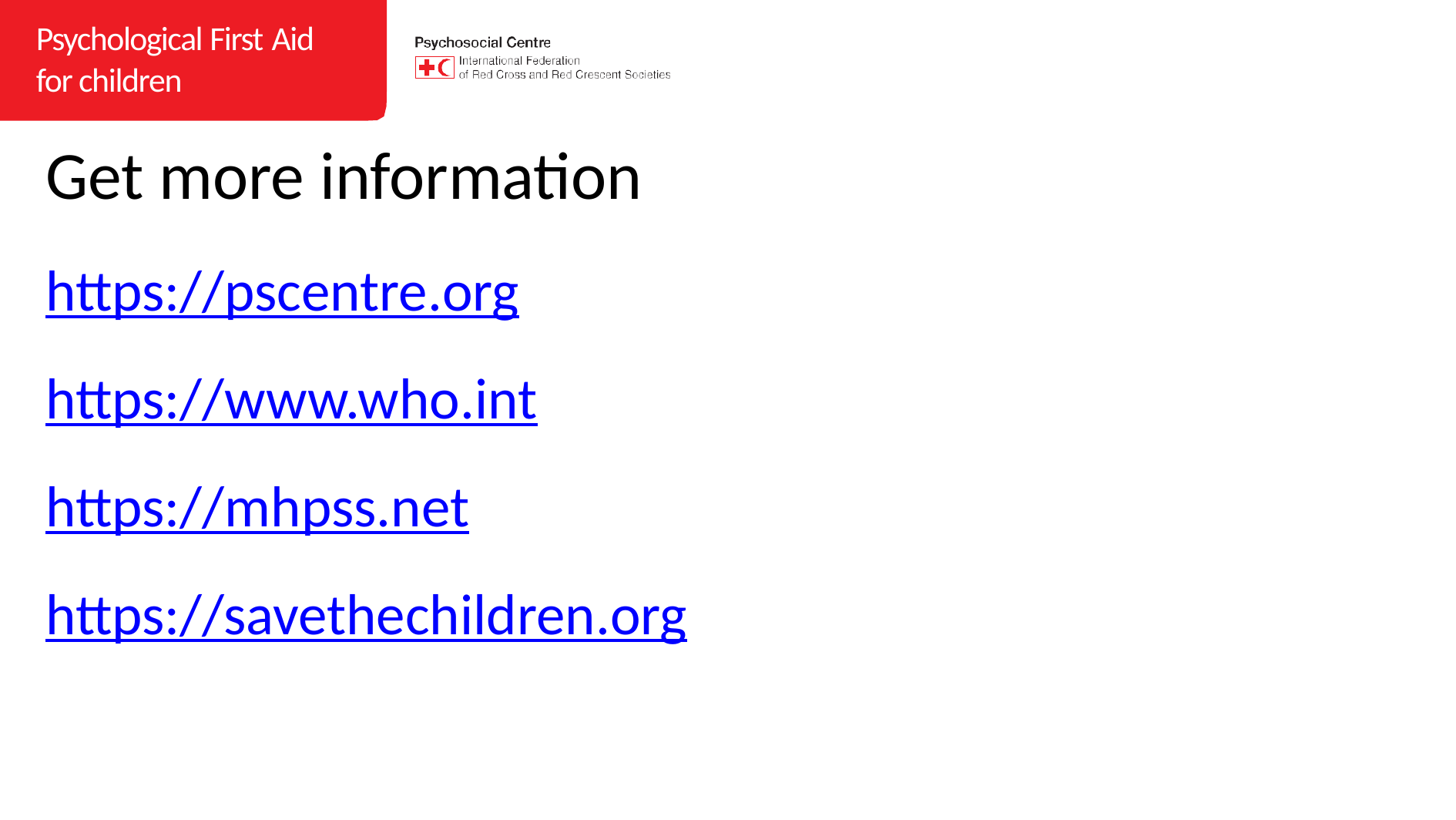

Get more information
https://pscentre.org
https://www.who.int
https://mhpss.net
https://savethechildren.org

CARL WHETHAM / IFRC